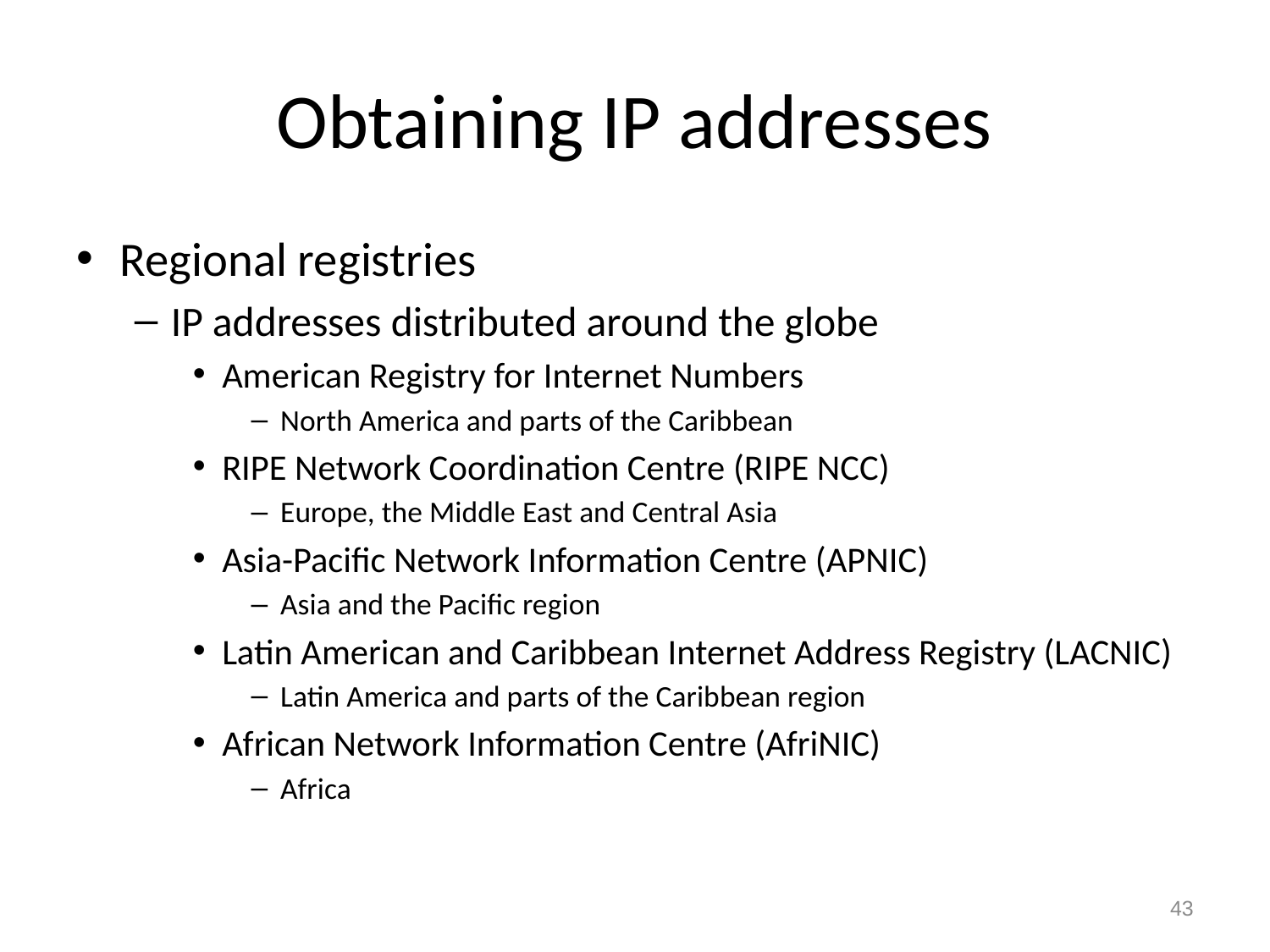

# Obtaining IP addresses
Regional registries
IP addresses distributed around the globe
American Registry for Internet Numbers
North America and parts of the Caribbean
RIPE Network Coordination Centre (RIPE NCC)
Europe, the Middle East and Central Asia
Asia-Pacific Network Information Centre (APNIC)
Asia and the Pacific region
Latin American and Caribbean Internet Address Registry (LACNIC)
Latin America and parts of the Caribbean region
African Network Information Centre (AfriNIC)
Africa
43